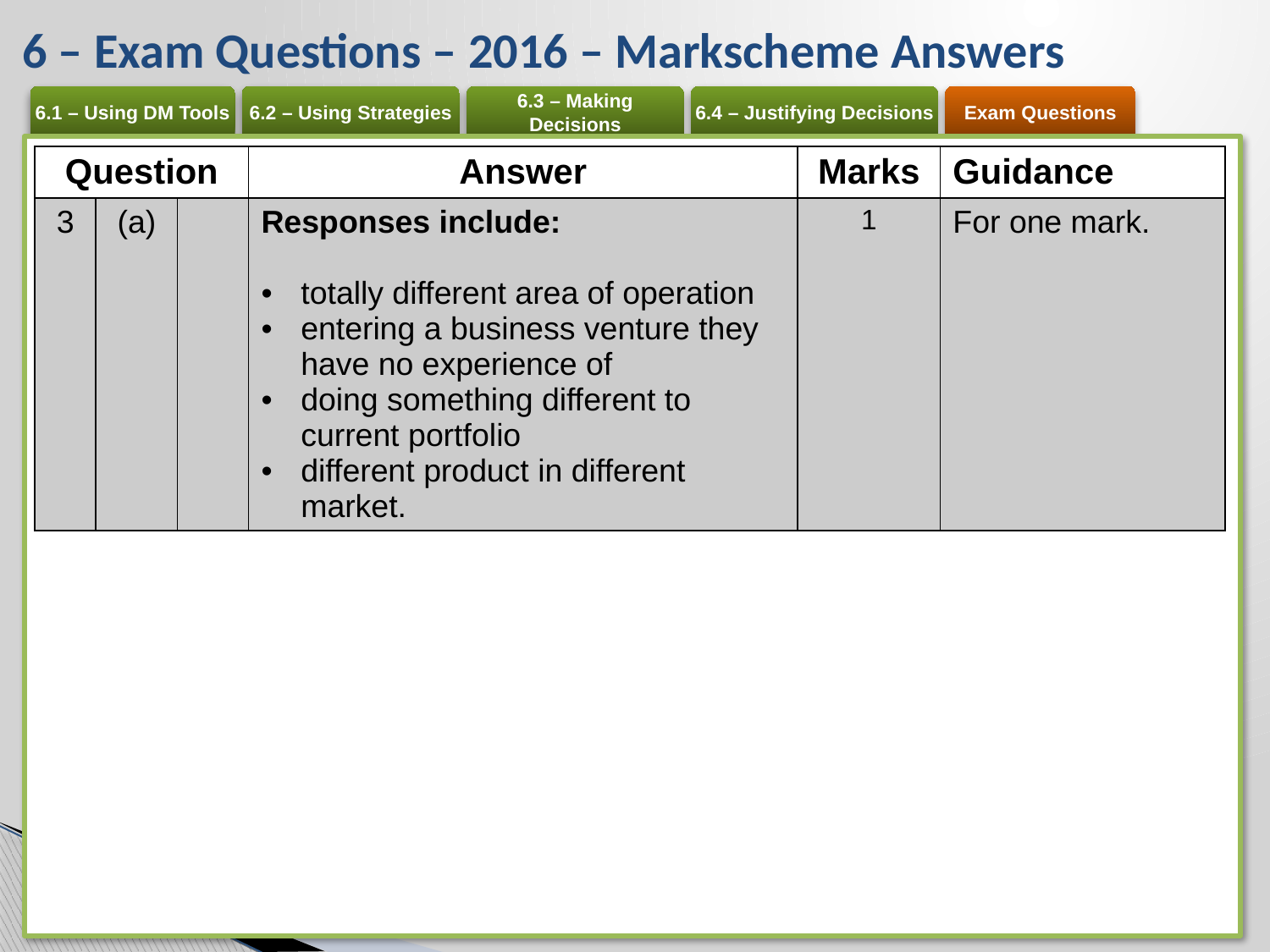

# 6 – Exam Questions – 2016 – Markscheme Answers
| Question |  |  | Answer | Marks | Guidance |
| --- | --- | --- | --- | --- | --- |
| 3 | (a) |  | Responses include: totally different area of operation entering a business venture they have no experience of doing something different to current portfolio different product in different market. | 1 | For one mark. |